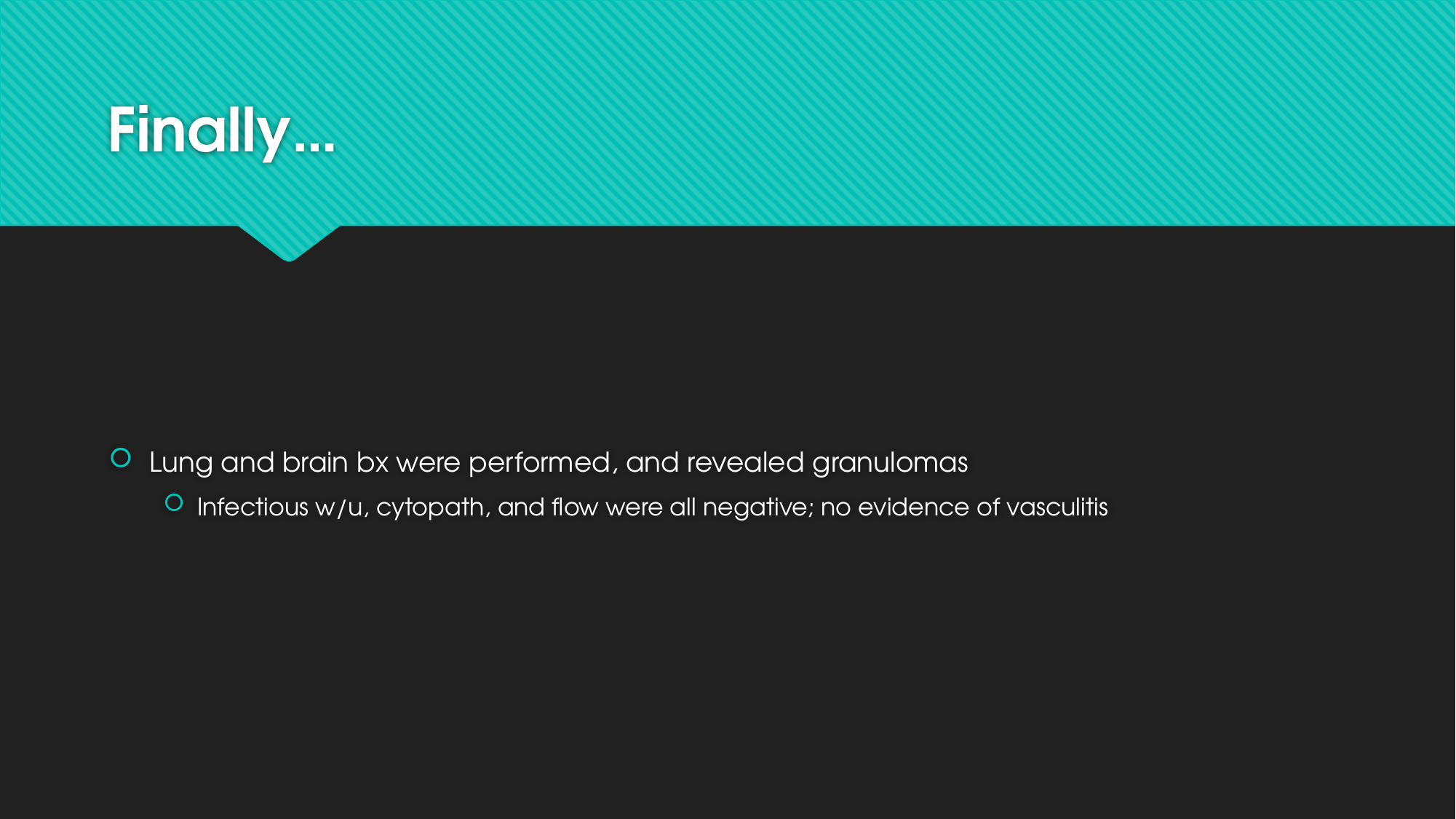

# Finally…
Lung and brain bx were performed, and revealed granulomas
Infectious w/u, cytopath, and flow were all negative; no evidence of vasculitis